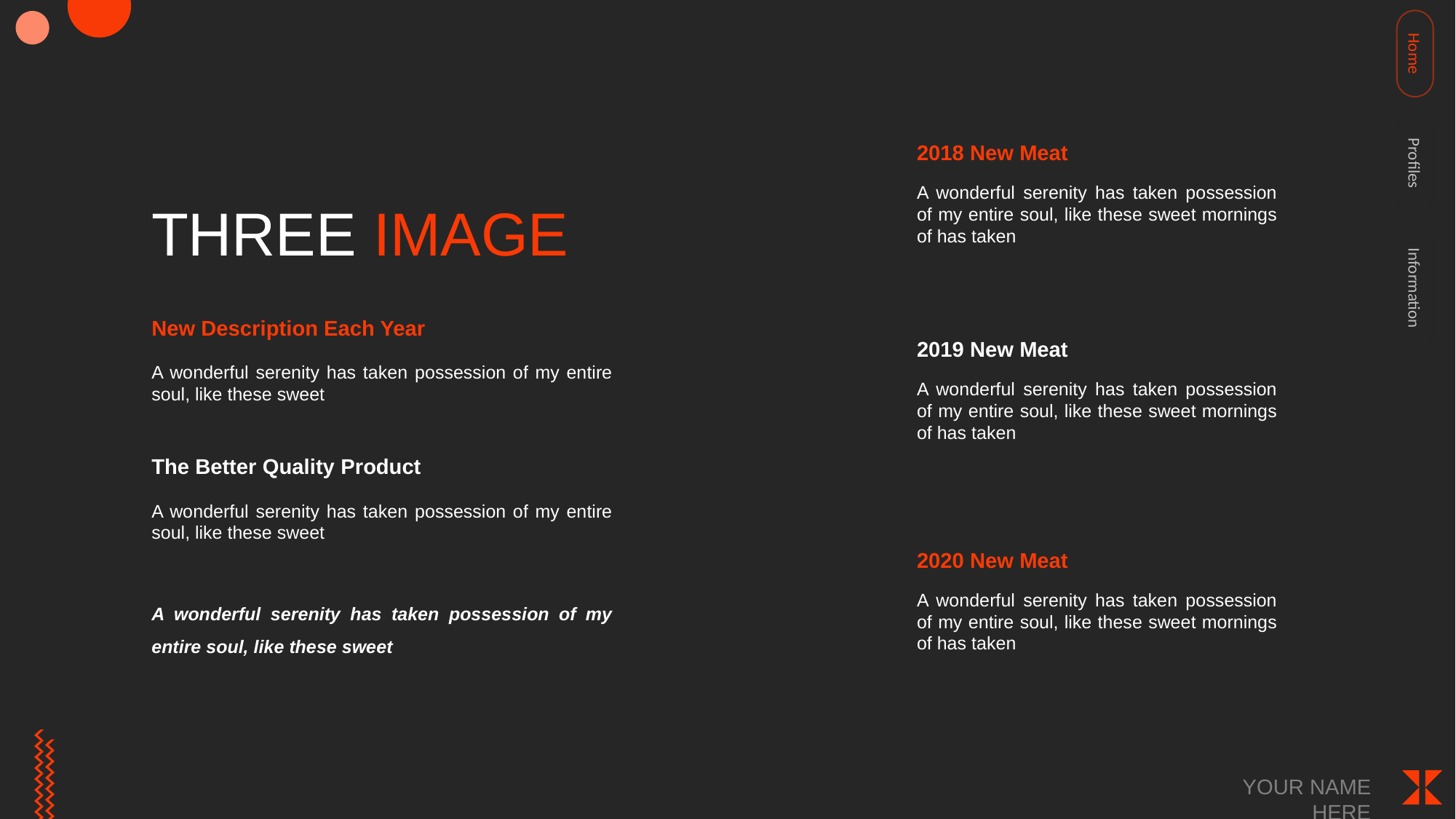

Home

2018 New Meat
Profiles
A wonderful serenity has taken possession of my entire soul, like these sweet mornings of has taken
THREE IMAGE
Information
New Description Each Year

2019 New Meat
A wonderful serenity has taken possession of my entire soul, like these sweet
A wonderful serenity has taken possession of my entire soul, like these sweet mornings of has taken
The Better Quality Product
A wonderful serenity has taken possession of my entire soul, like these sweet

2020 New Meat
A wonderful serenity has taken possession of my entire soul, like these sweet mornings of has taken
A wonderful serenity has taken possession of my entire soul, like these sweet
YOUR NAME HERE